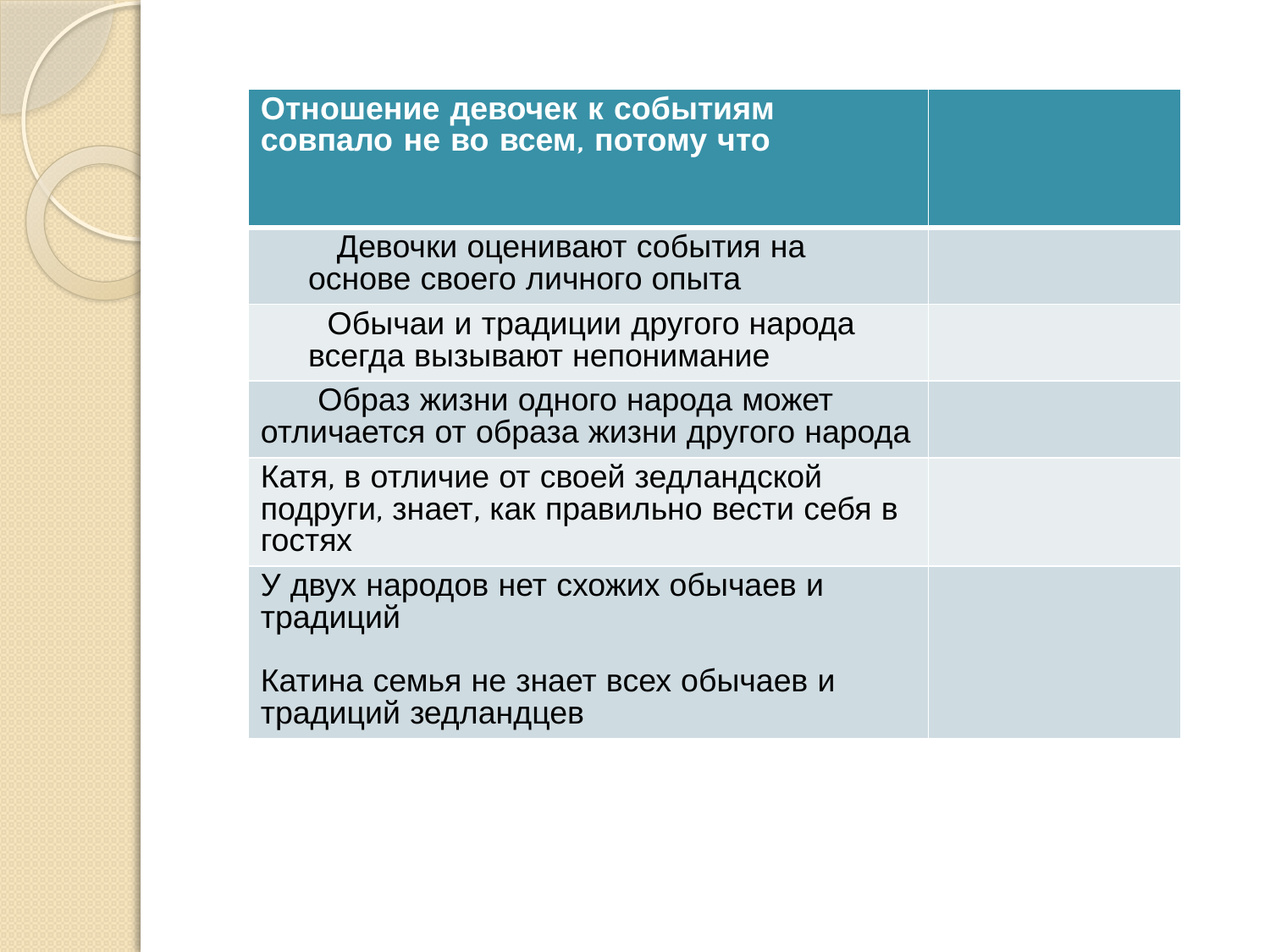

#
| Отношение девочек к событиям совпало не во всем, потому что |  |
| --- | --- |
| Девочки оценивают события на основе своего личного опыта |  |
| Обычаи и традиции другого народа всегда вызывают непонимание |  |
| Образ жизни одного народа может отличается от образа жизни другого народа |  |
| Катя, в отличие от своей зедландской подруги, знает, как правильно вести себя в гостях |  |
| У двух народов нет схожих обычаев и традиций Катина семья не знает всех обычаев и традиций зедландцев |  |